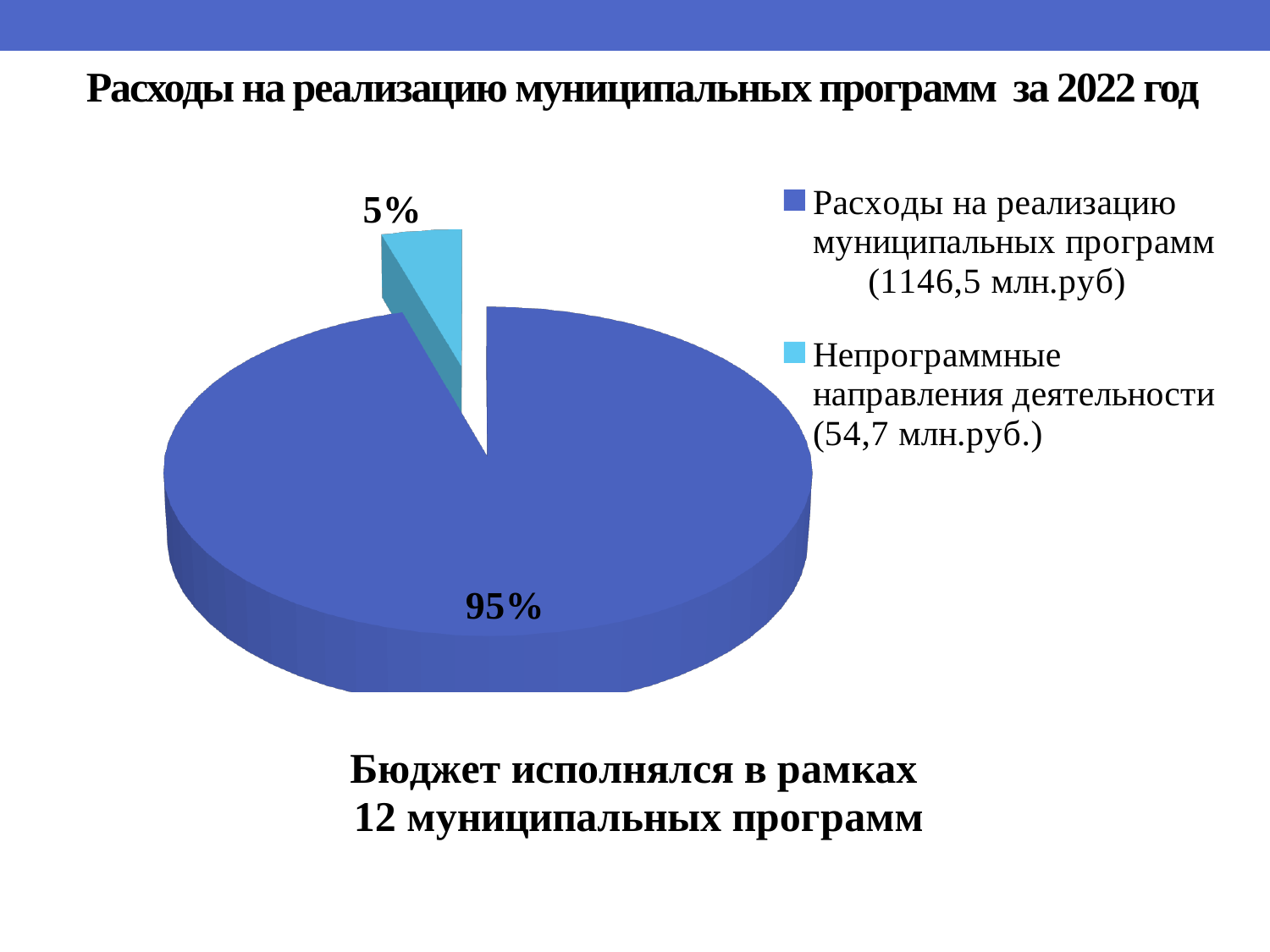

# Расходы на реализацию муниципальных программ  за 2022 год

[unsupported chart]